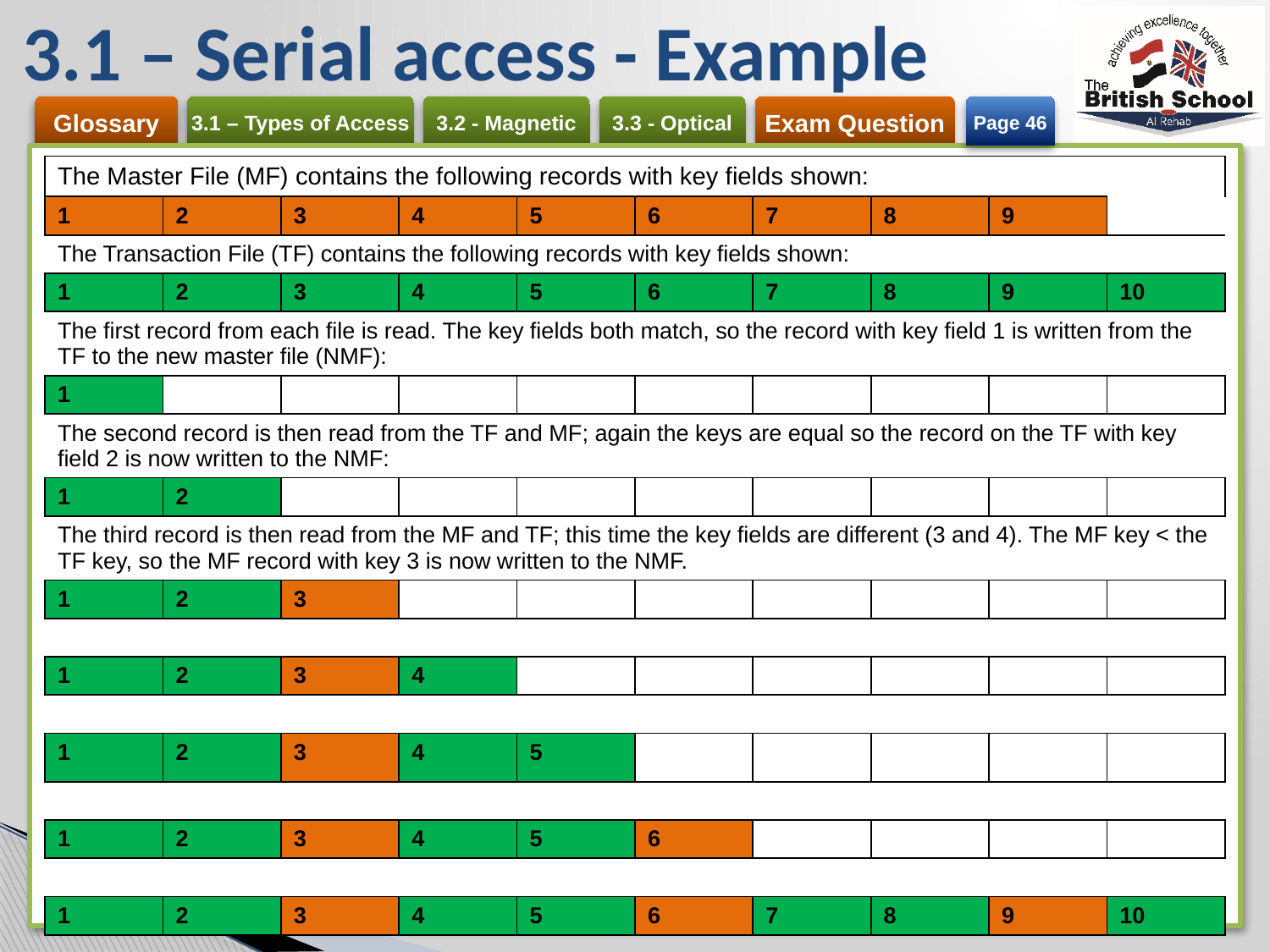

# 3.1 – Serial access - Example
Page 46
| The Master File (MF) contains the following records with key fields shown: |  |  |  |  |  |  |  |  |  |
| --- | --- | --- | --- | --- | --- | --- | --- | --- | --- |
| 1 | 2 | 3 | 4 | 5 | 6 | 7 | 8 | 9 |  |
| The Transaction File (TF) contains the following records with key fields shown: |  |  |  |  |  |  |  |  |  |
| 1 | 2 | 3 | 4 | 5 | 6 | 7 | 8 | 9 | 10 |
| The first record from each file is read. The key fields both match, so the record with key field 1 is written from the TF to the new master file (NMF): |  |  |  |  |  |  |  |  |  |
| 1 |  |  |  |  |  |  |  |  |  |
| The second record is then read from the TF and MF; again the keys are equal so the record on the TF with key field 2 is now written to the NMF: |  |  |  |  |  |  |  |  |  |
| 1 | 2 |  |  |  |  |  |  |  |  |
| The third record is then read from the MF and TF; this time the key fields are different (3 and 4). The MF key < the TF key, so the MF record with key 3 is now written to the NMF. |  |  |  |  |  |  |  |  |  |
| 1 | 2 | 3 |  |  |  |  |  |  |  |
|  |  |  |  |  |  |  |  |  |  |
| 1 | 2 | 3 | 4 |  |  |  |  |  |  |
|  |  |  |  |  |  |  |  |  |  |
| 1 | 2 | 3 | 4 | 5 |  |  |  |  |  |
|  |  |  |  |  |  |  |  |  |  |
| 1 | 2 | 3 | 4 | 5 | 6 |  |  |  |  |
|  |  |  |  |  |  |  |  |  |  |
| 1 | 2 | 3 | 4 | 5 | 6 | 7 | 8 | 9 | 10 |